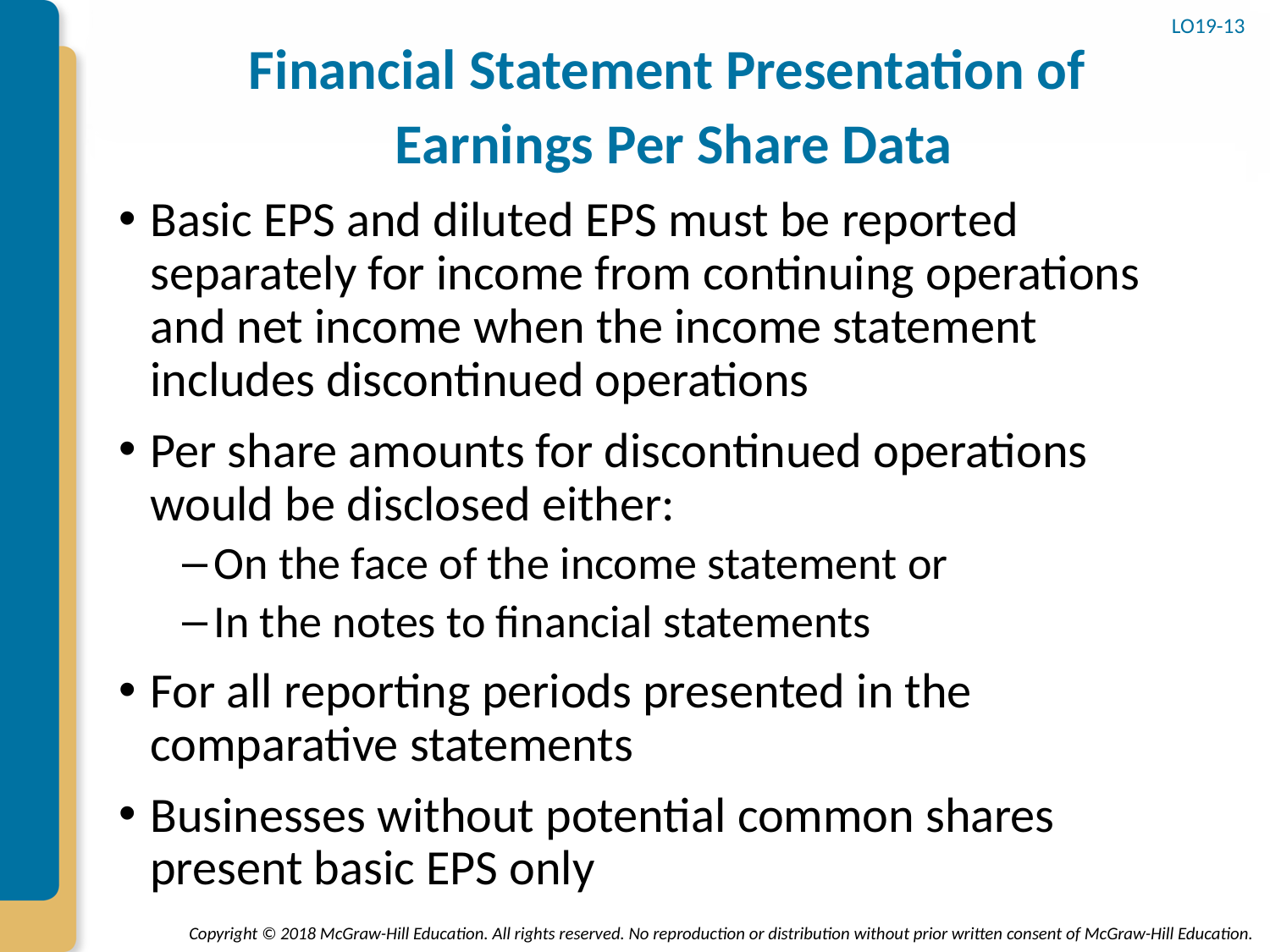

# Financial Statement Presentation of Earnings Per Share Data
LO19-13
Basic EPS and diluted EPS must be reported separately for income from continuing operations and net income when the income statement includes discontinued operations
Per share amounts for discontinued operations would be disclosed either:
On the face of the income statement or
In the notes to financial statements
For all reporting periods presented in the comparative statements
Businesses without potential common shares present basic EPS only